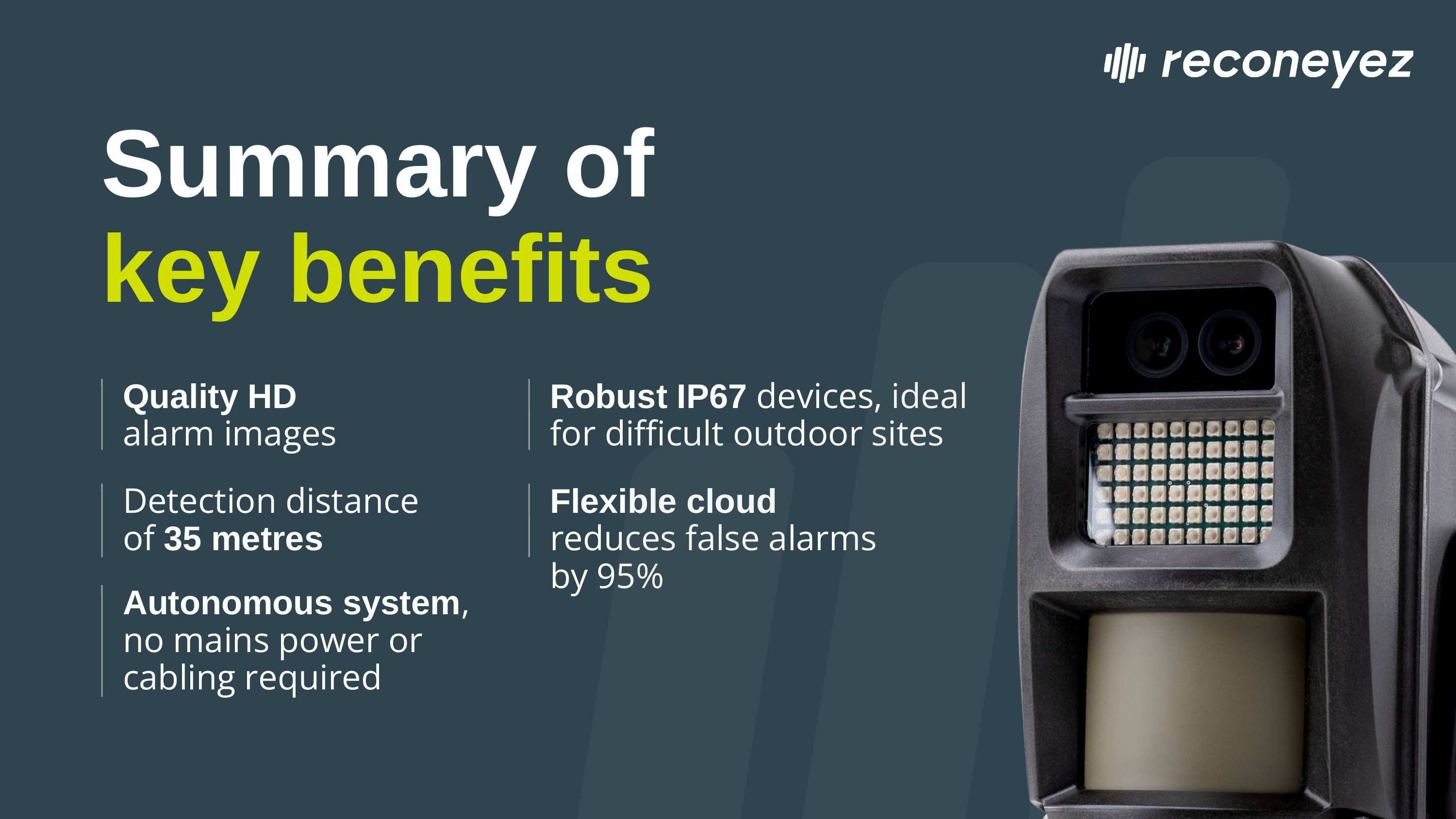

Summary of key benefits

Quality HD alarm images
Robust IP67 devices, ideal for difficult outdoor sites

Detection distance of 35 metres
Flexible cloud reduces false alarms by 95%

Autonomous system, no mains power or cabling required